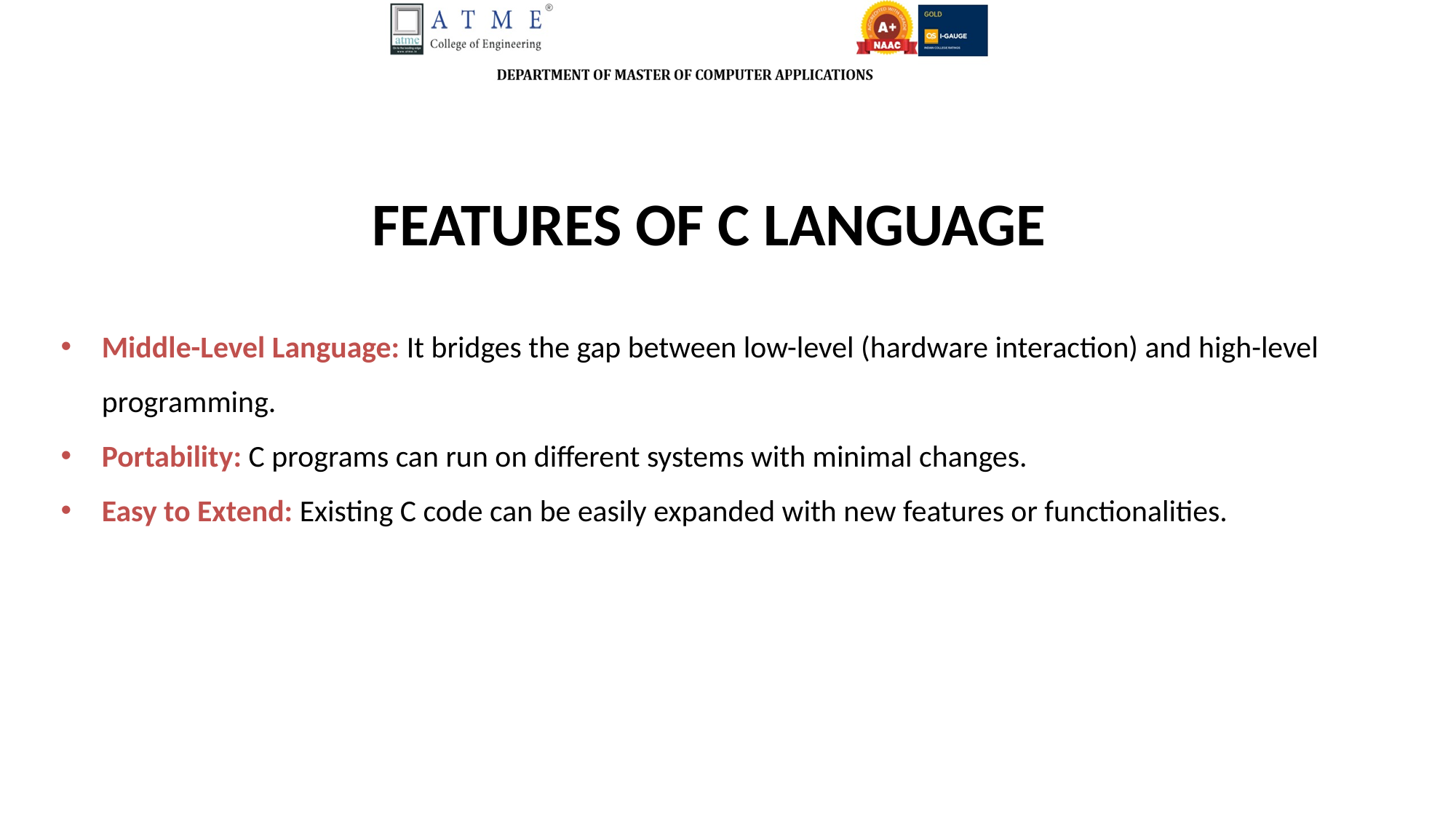

FEATURES OF C LANGUAGE
Middle-Level Language: It bridges the gap between low-level (hardware interaction) and high-level programming.
Portability: C programs can run on different systems with minimal changes.
Easy to Extend: Existing C code can be easily expanded with new features or functionalities.